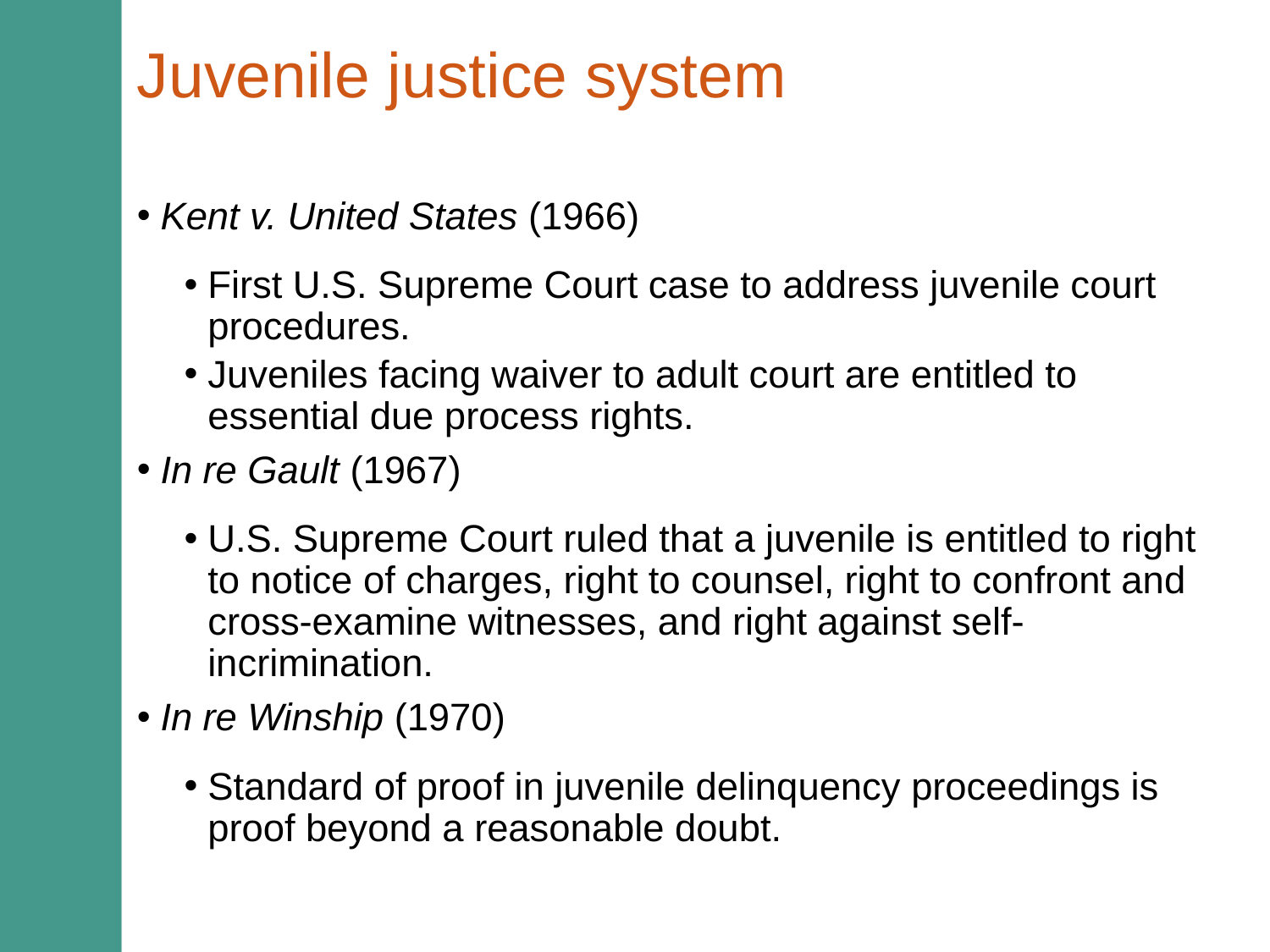

# Juvenile justice system
Kent v. United States (1966)
First U.S. Supreme Court case to address juvenile court procedures.
Juveniles facing waiver to adult court are entitled to essential due process rights.
In re Gault (1967)
U.S. Supreme Court ruled that a juvenile is entitled to right to notice of charges, right to counsel, right to confront and cross-examine witnesses, and right against self-incrimination.
In re Winship (1970)
Standard of proof in juvenile delinquency proceedings is proof beyond a reasonable doubt.